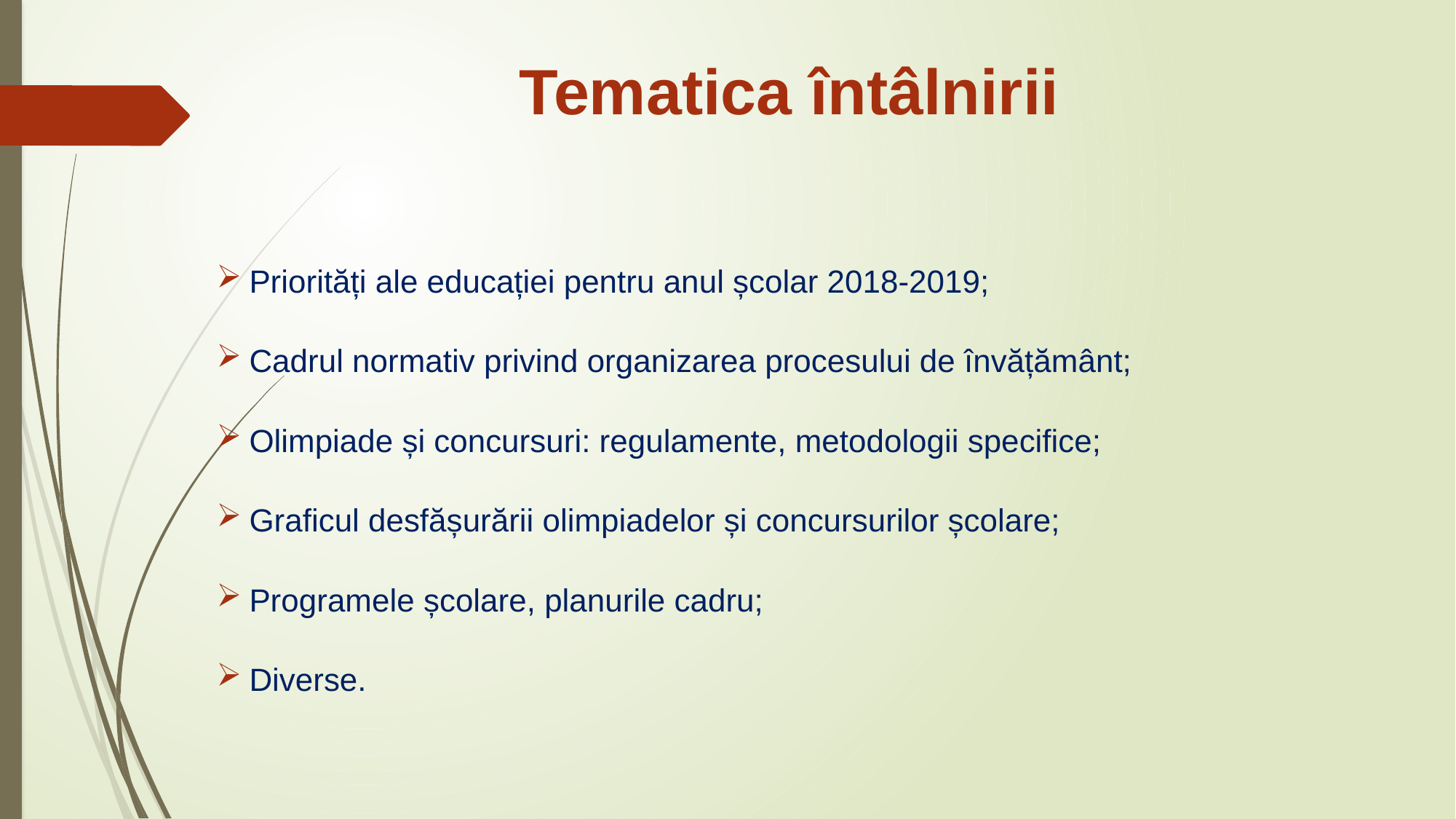

Tematica întâlnirii

Priorități ale educației pentru anul școlar 2018-2019;
Cadrul normativ privind organizarea procesului de învățământ;
Olimpiade și concursuri: regulamente, metodologii specifice;
Graficul desfășurării olimpiadelor și concursurilor școlare;
Programele școlare, planurile cadru;
Diverse.